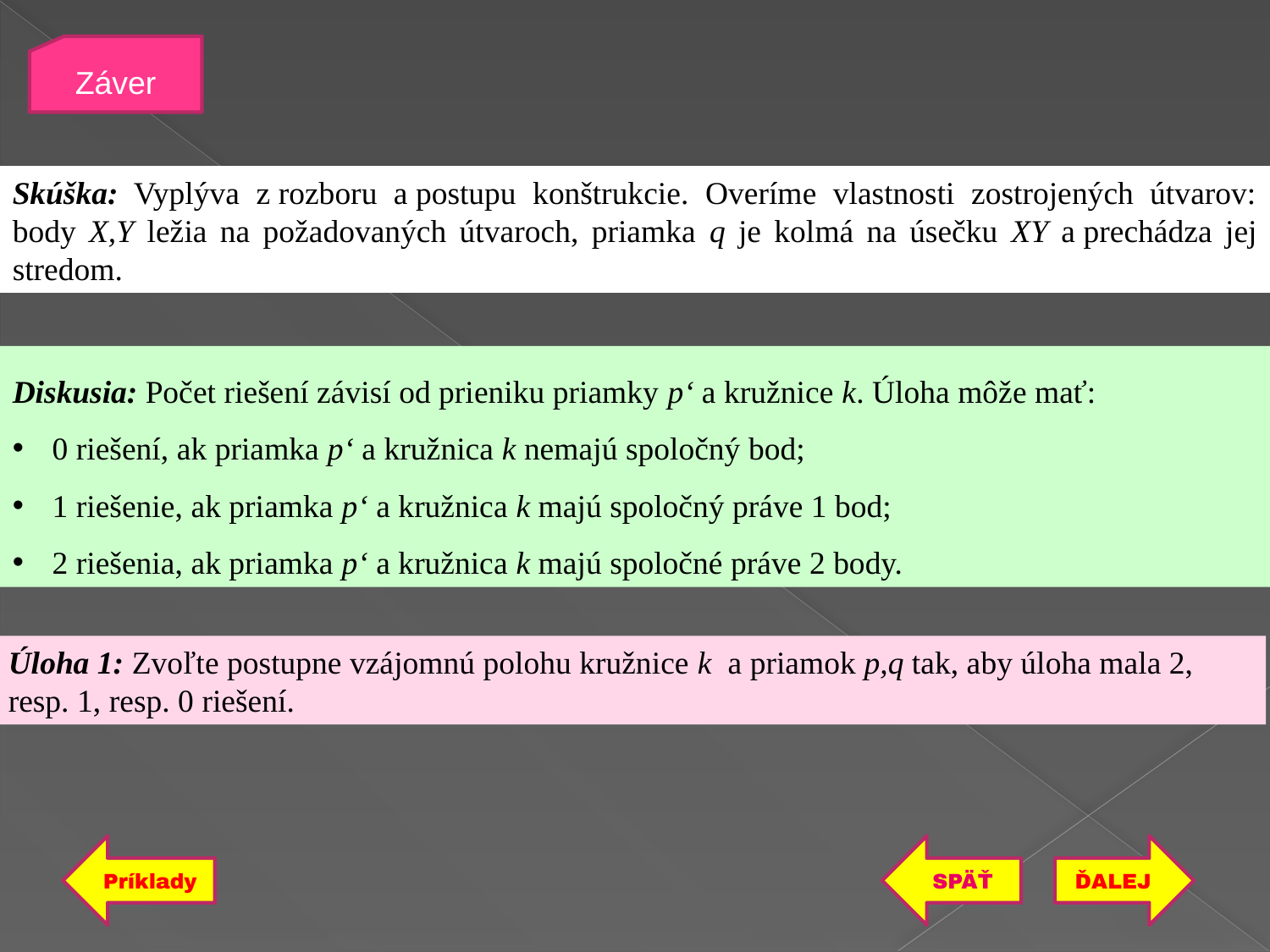

Záver
Skúška: Vyplýva z rozboru a postupu konštrukcie. Overíme vlastnosti zostrojených útvarov: body X,Y ležia na požadovaných útvaroch, priamka q je kolmá na úsečku XY a prechádza jej stredom.
Diskusia: Počet riešení závisí od prieniku priamky p‘ a kružnice k. Úloha môže mať:
0 riešení, ak priamka p‘ a kružnica k nemajú spoločný bod;
1 riešenie, ak priamka p‘ a kružnica k majú spoločný práve 1 bod;
2 riešenia, ak priamka p‘ a kružnica k majú spoločné práve 2 body.
Úloha 1: Zvoľte postupne vzájomnú polohu kružnice k  a priamok p,q tak, aby úloha mala 2, resp. 1, resp. 0 riešení.
Príklady
späť
ĎALEJ